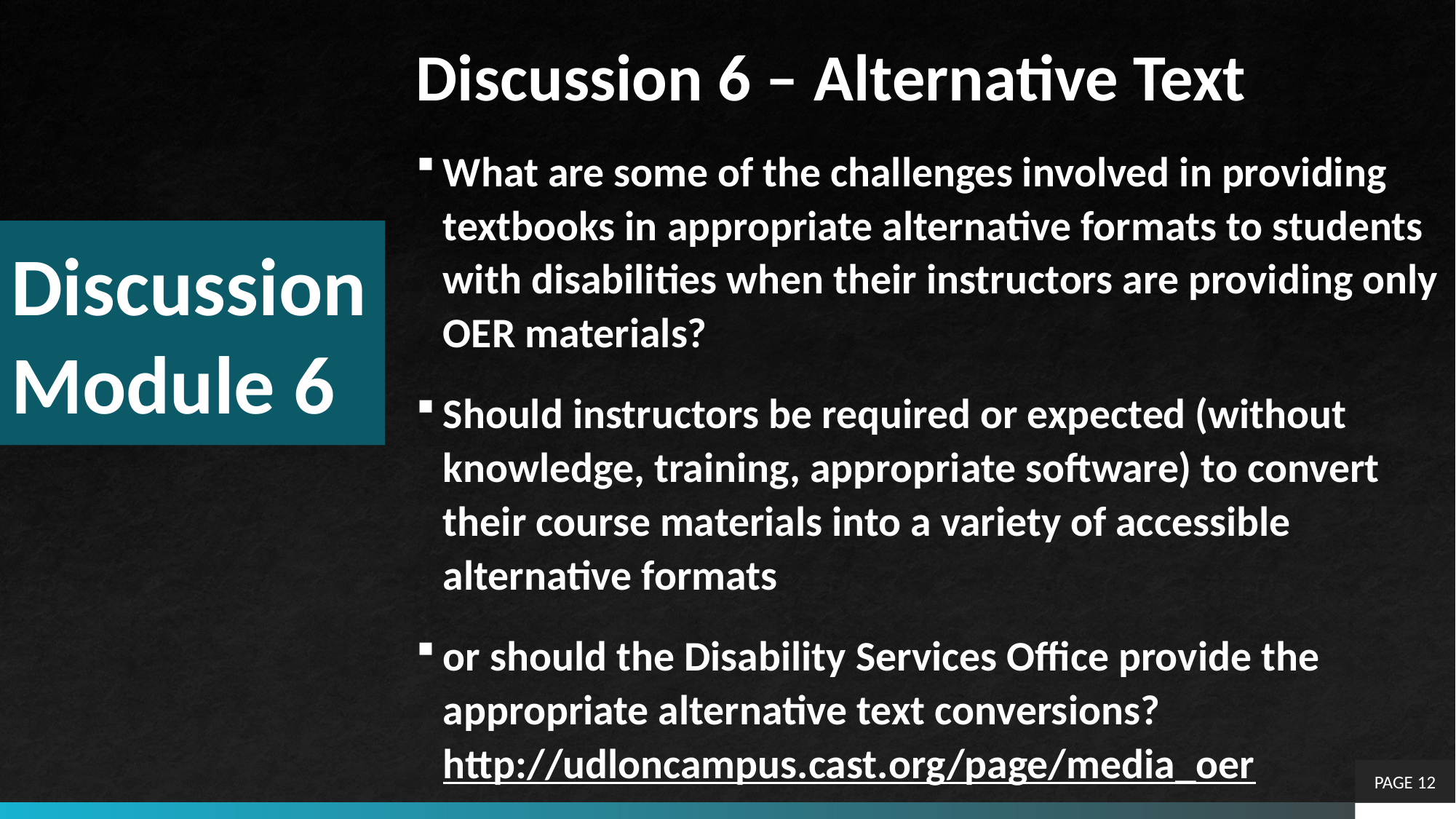

Discussion 6 – Alternative Text
What are some of the challenges involved in providing textbooks in appropriate alternative formats to students with disabilities when their instructors are providing only OER materials?
Should instructors be required or expected (without knowledge, training, appropriate software) to convert their course materials into a variety of accessible alternative formats
or should the Disability Services Office provide the appropriate alternative text conversions? http://udloncampus.cast.org/page/media_oer

# Discussion Module 6
PAGE 12